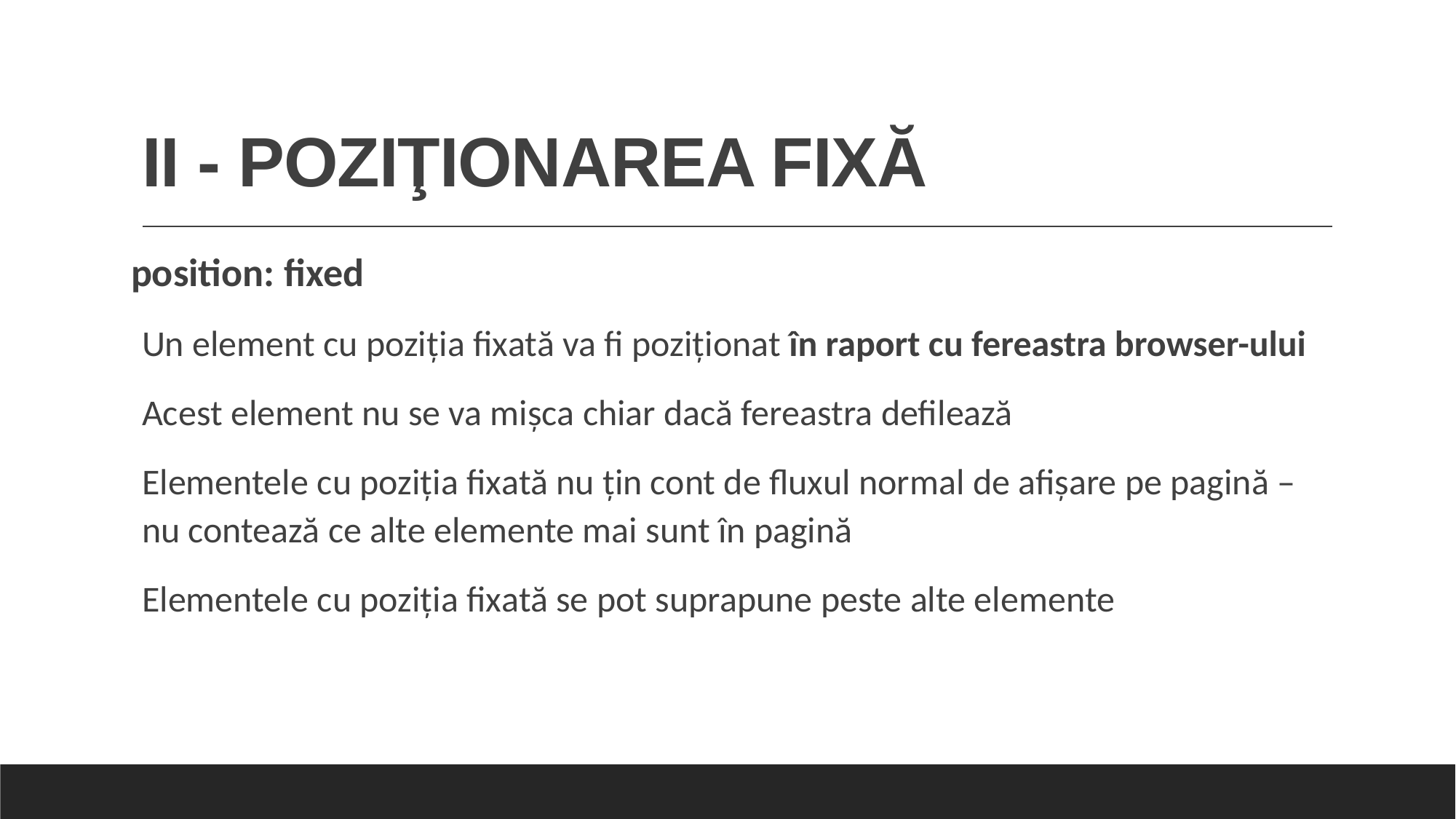

# II - POZIŢIONAREA FIXĂ
position: fixed
Un element cu poziția fixată va fi poziționat în raport cu fereastra browser-ului
Acest element nu se va mişca chiar dacă fereastra defilează
Elementele cu poziţia fixată nu ţin cont de fluxul normal de afişare pe pagină – nu contează ce alte elemente mai sunt în pagină
Elementele cu poziţia fixată se pot suprapune peste alte elemente